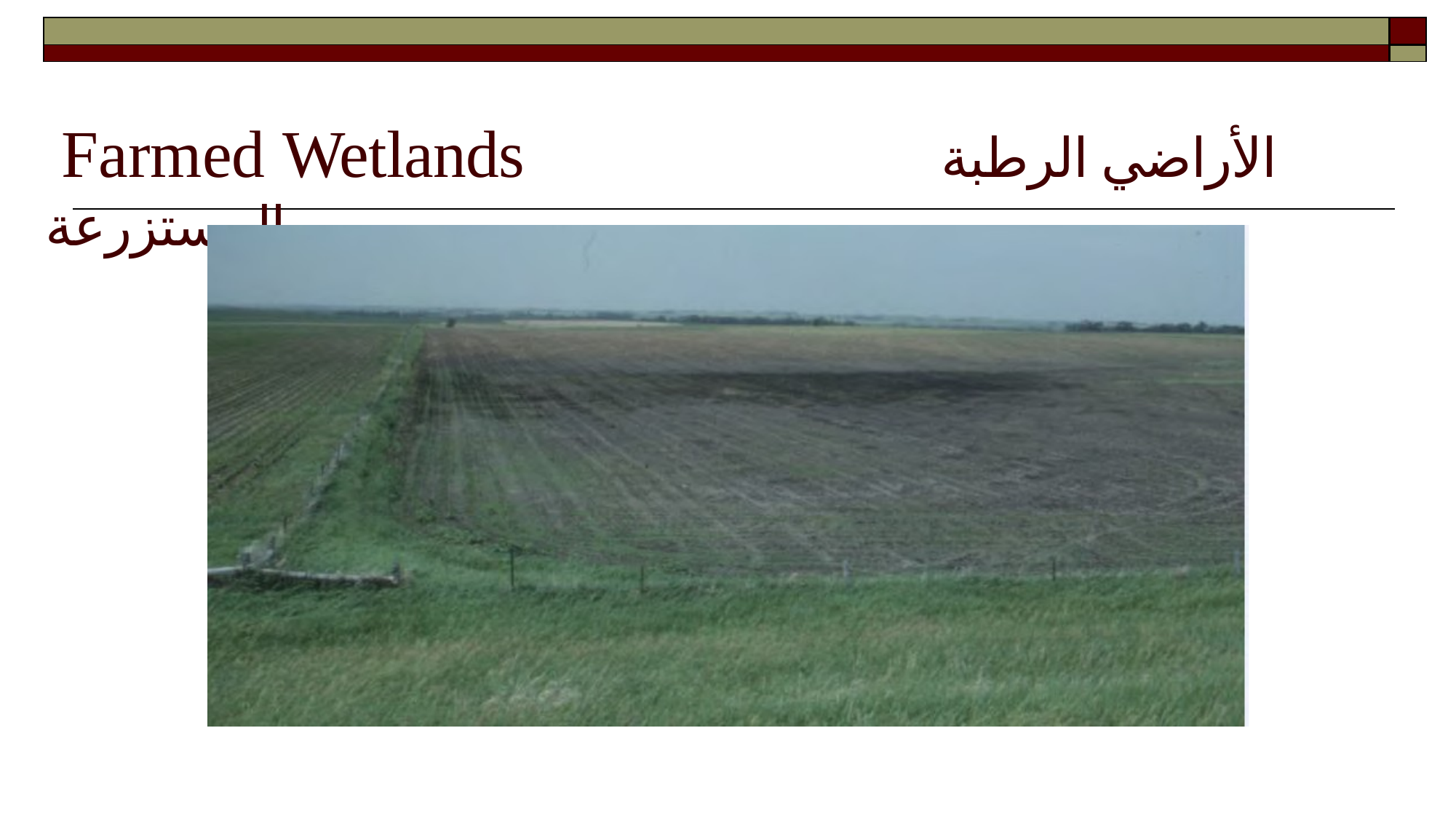

|  |  |
| --- | --- |
|  |  |
# Farmed Wetlands                          الأراضي الرطبة المستزرعة